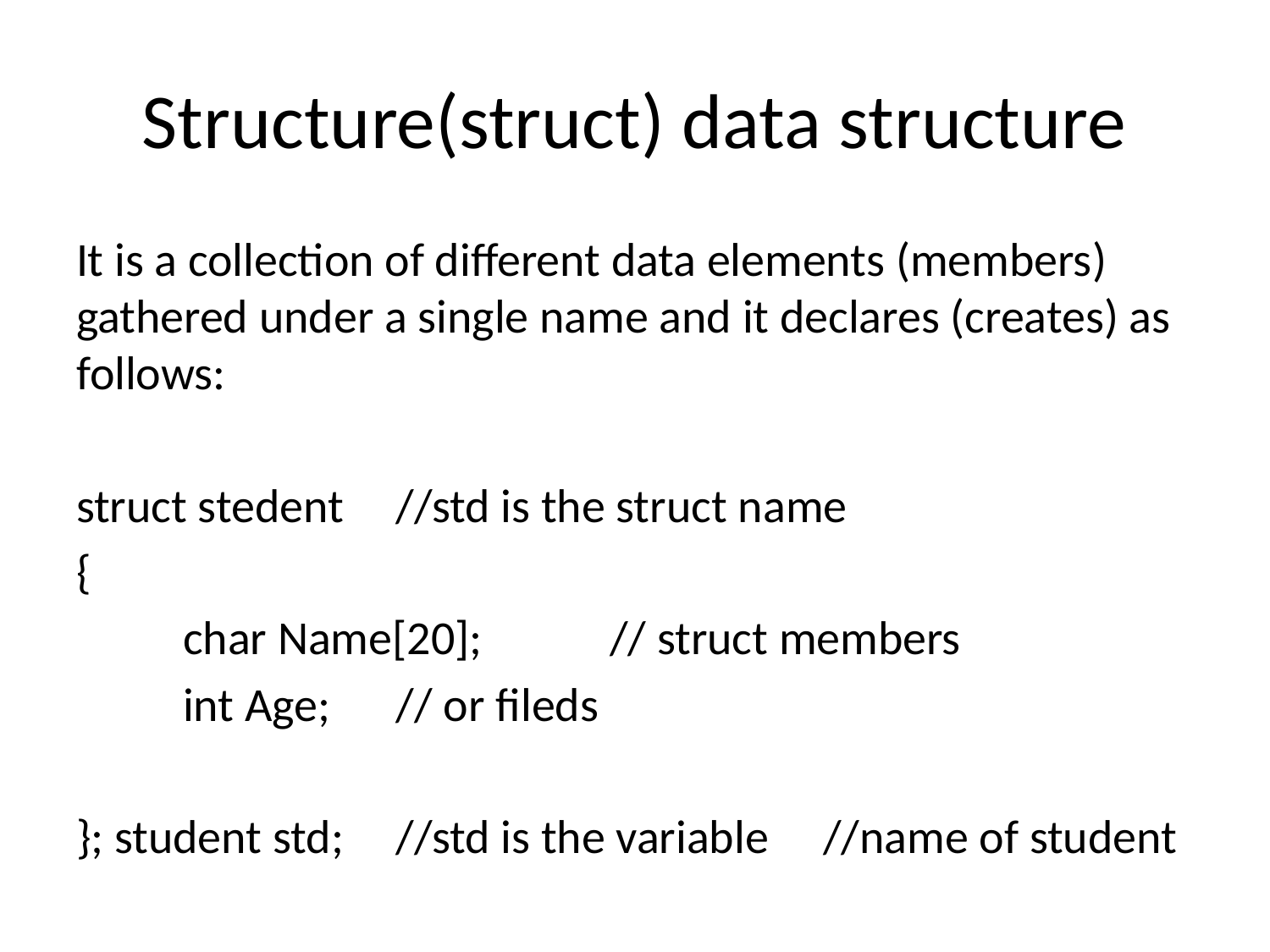

# Structure(struct) data structure
It is a collection of different data elements (members) gathered under a single name and it declares (creates) as follows:

struct stedent 		//std is the struct name
{
	char Name[20];  	// struct members
	int Age;			// or fileds

}; student std;			//std is the variable 					//name of student